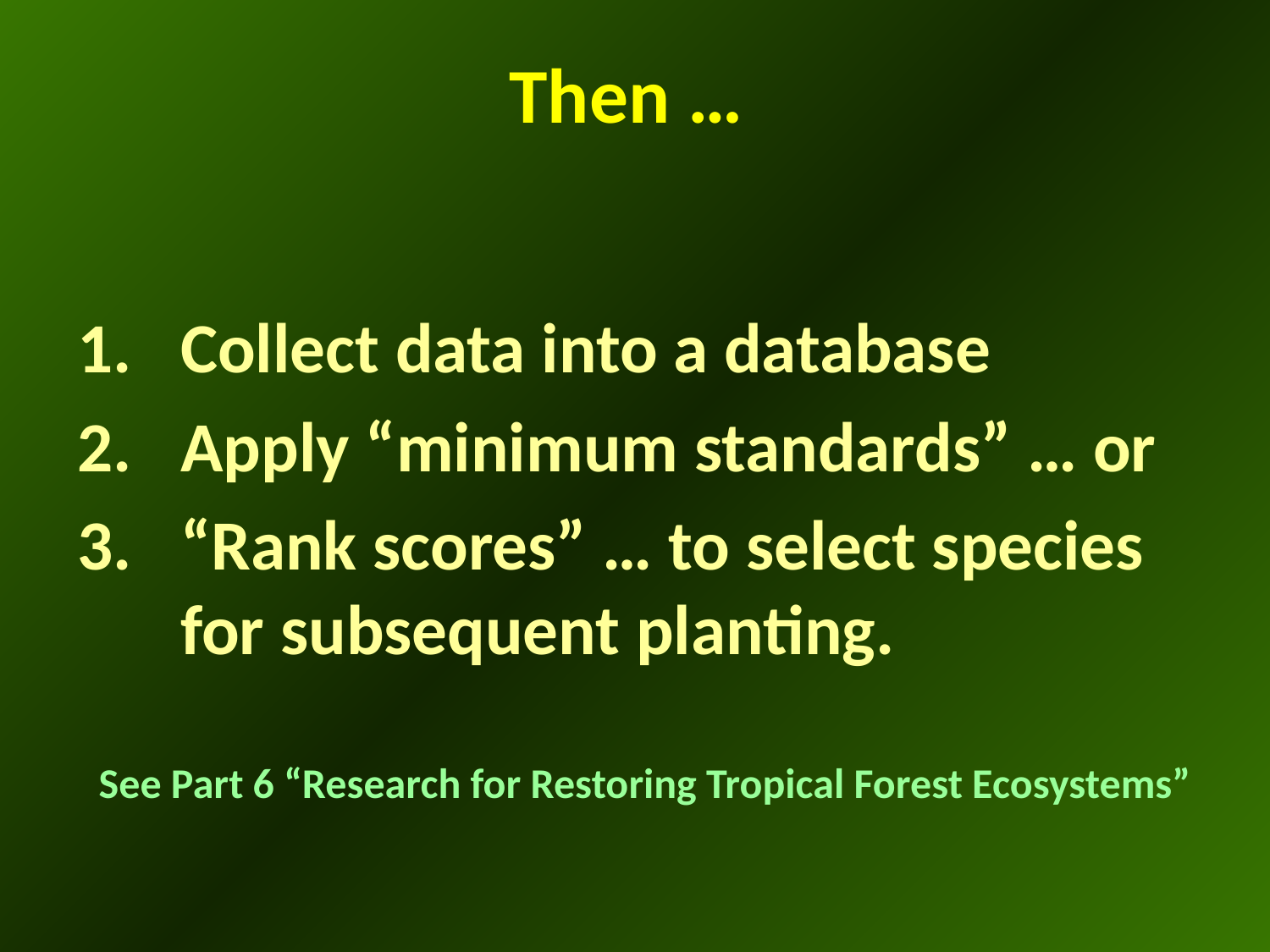

# Then …
Collect data into a database
Apply “minimum standards” … or
“Rank scores” … to select species for subsequent planting.

See Part 6 “Research for Restoring Tropical Forest Ecosystems”